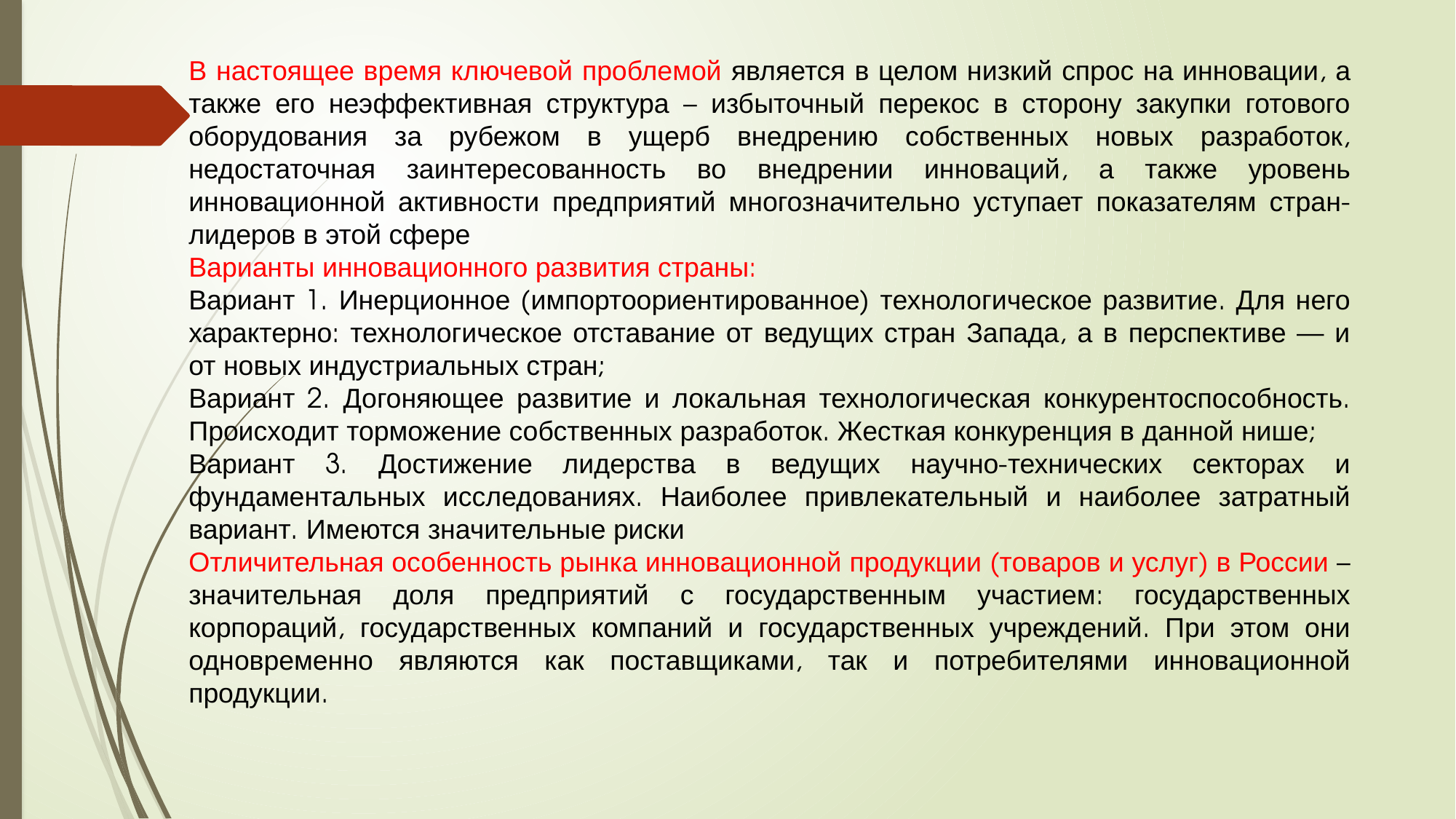

В настоящее время ключевой проблемой является в целом низкий спрос на инновации, а также его неэффективная структура – избыточный перекос в сторону закупки готового оборудования за рубежом в ущерб внедрению собственных новых разработок, недостаточная заинтересованность во внедрении инноваций, а также уровень инновационной активности предприятий многозначительно уступает показателям стран-лидеров в этой сфере
Варианты инновационного развития страны:
Вариант 1. Инерционное (импортоориентированное) технологическое развитие. Для него характерно: технологическое отставание от ведущих стран Запада, а в перспективе — и от новых индустриальных стран;
Вариант 2. Догоняющее развитие и локальная технологическая конкурентоспособность. Происходит торможение собственных разработок. Жесткая конкуренция в данной нише;
Вариант 3. Достижение лидерства в ведущих научно-технических секторах и фундаментальных исследованиях. Наиболее привлекательный и наиболее затратный вариант. Имеются значительные риски
Отличительная особенность рынка инновационной продукции (товаров и услуг) в России – значительная доля предприятий с государственным участием: государственных корпораций, государственных компаний и государственных учреждений. При этом они одновременно являются как поставщиками, так и потребителями инновационной продукции.